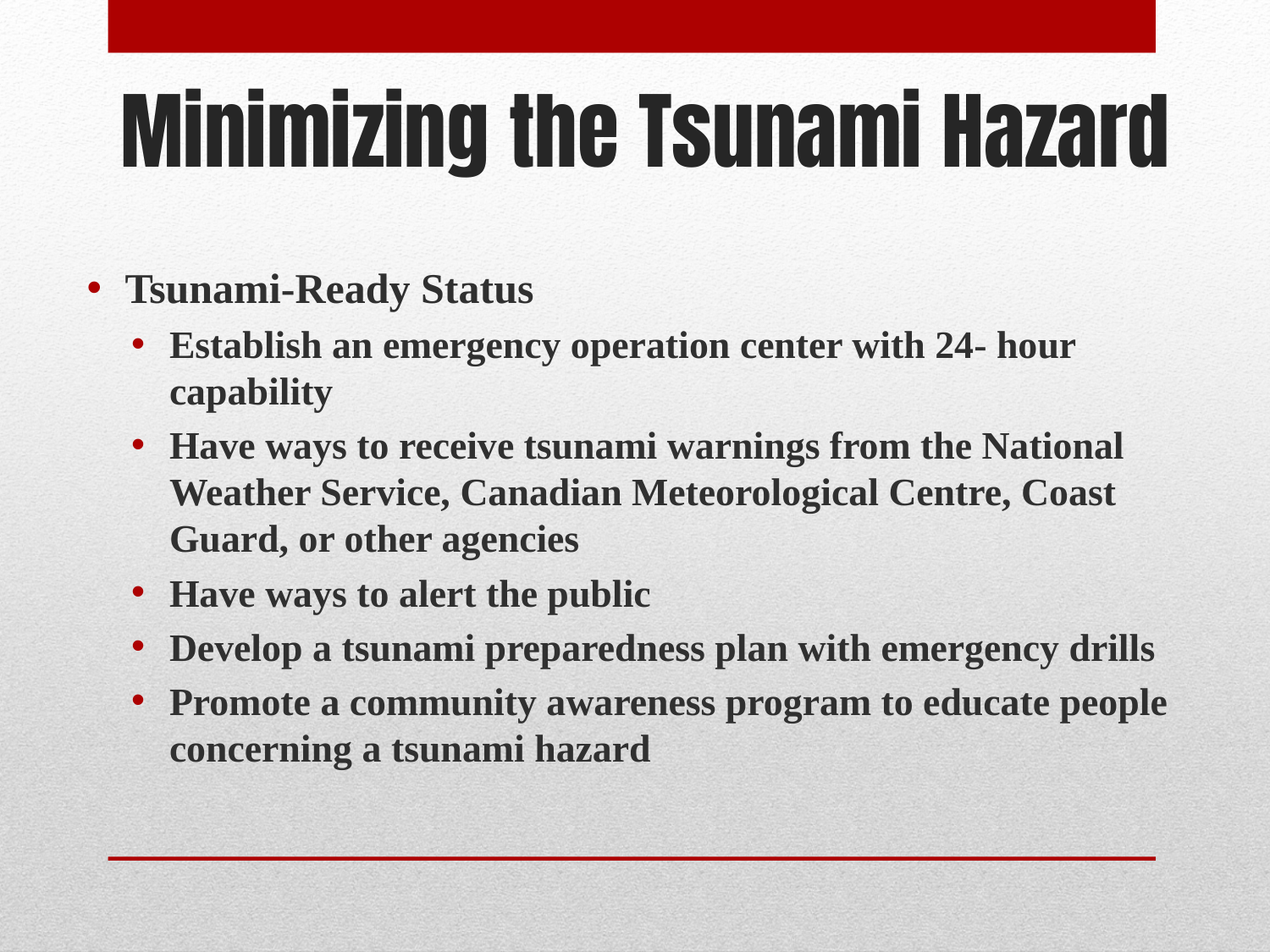

Minimizing the Tsunami Hazard
Tsunami-Ready Status
Establish an emergency operation center with 24- hour capability
Have ways to receive tsunami warnings from the National Weather Service, Canadian Meteorological Centre, Coast Guard, or other agencies
Have ways to alert the public
Develop a tsunami preparedness plan with emergency drills
Promote a community awareness program to educate people concerning a tsunami hazard